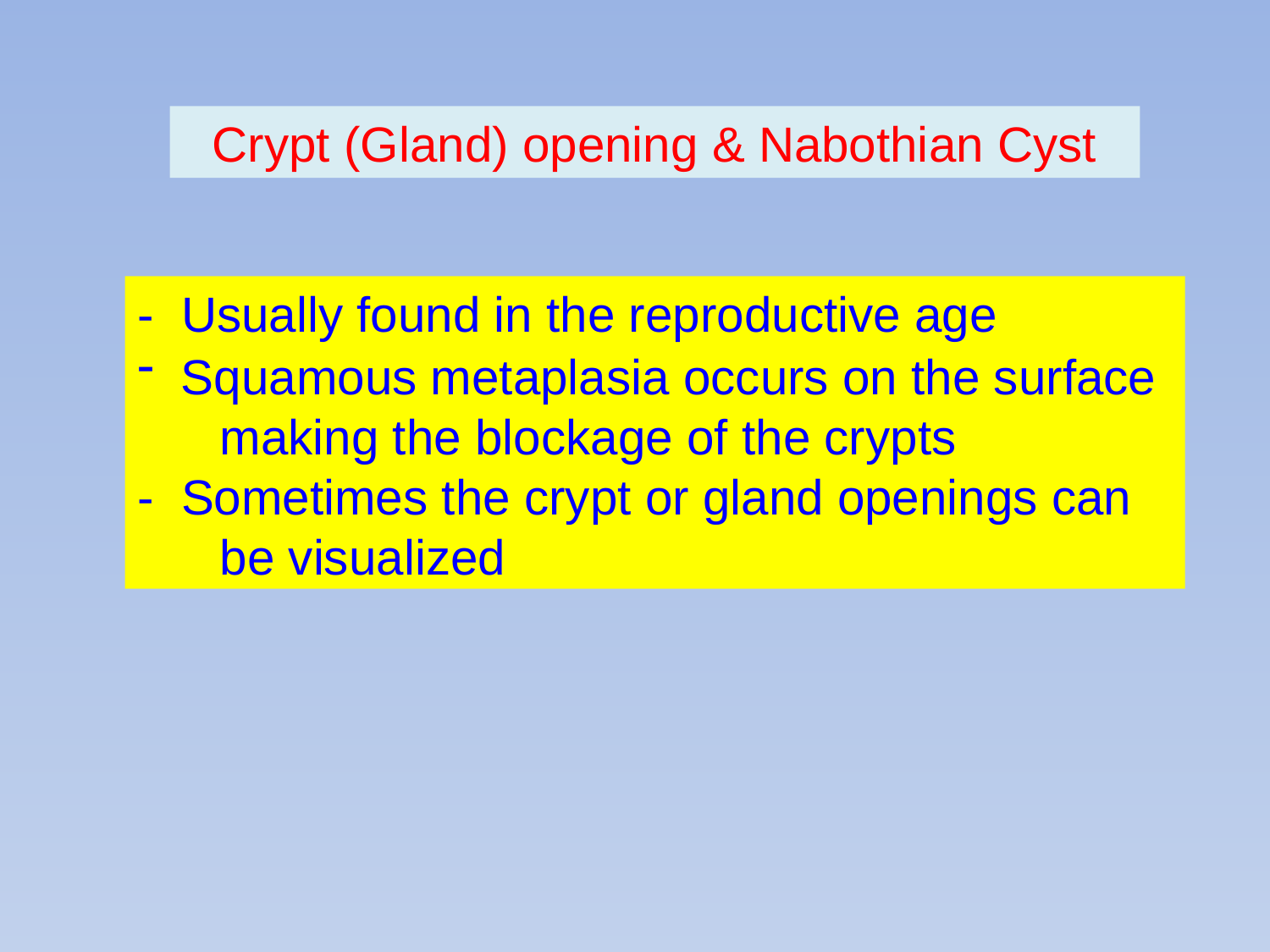

Crypt (Gland) opening & Nabothian Cyst
-  Usually found in the reproductive age
  Squamous metaplasia occurs on the surface
      making the blockage of the crypts
-  Sometimes the crypt or gland openings can
      be visualized